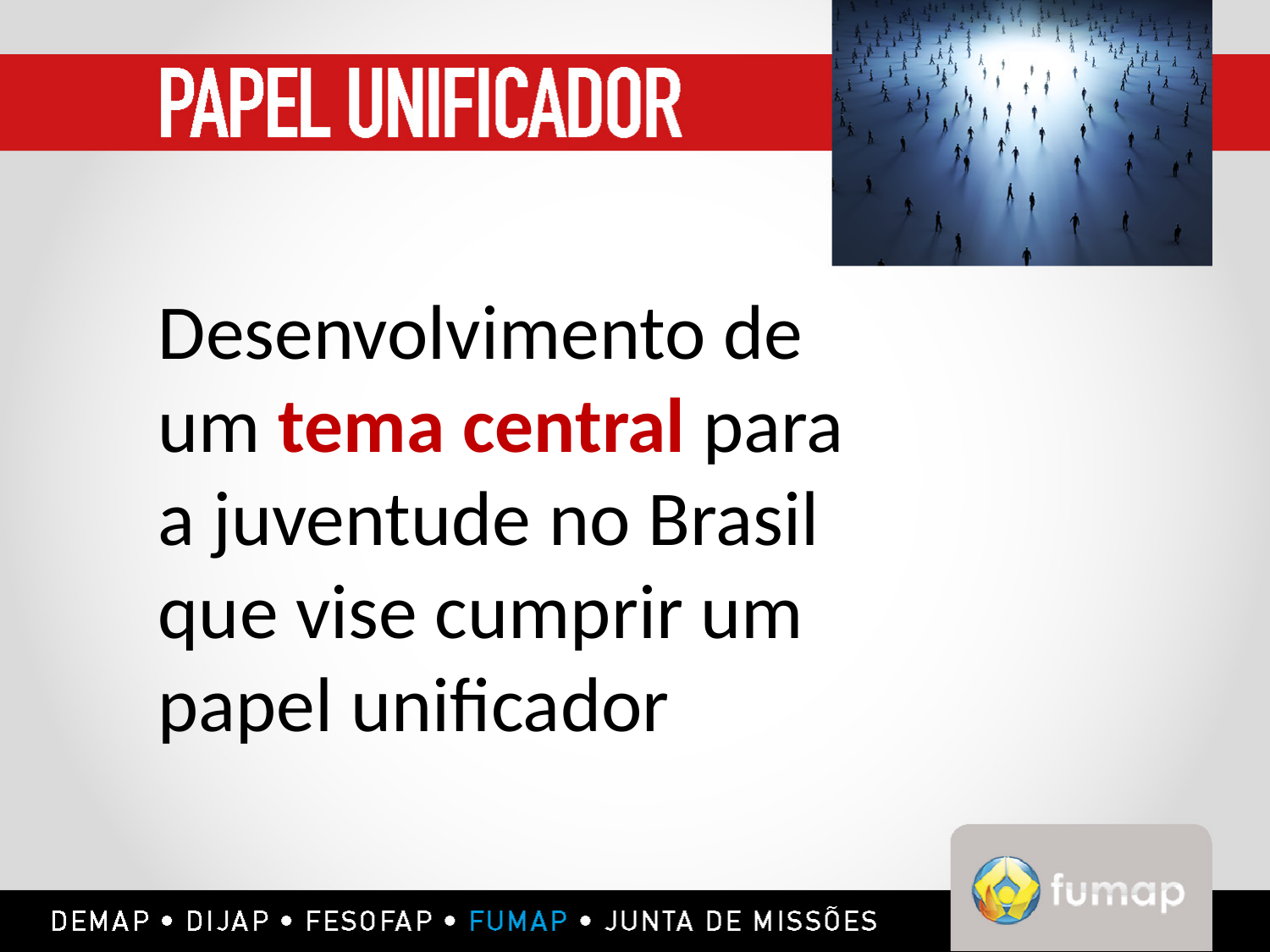

Desenvolvimento de um tema central para a juventude no Brasil que vise cumprir um papel unificador